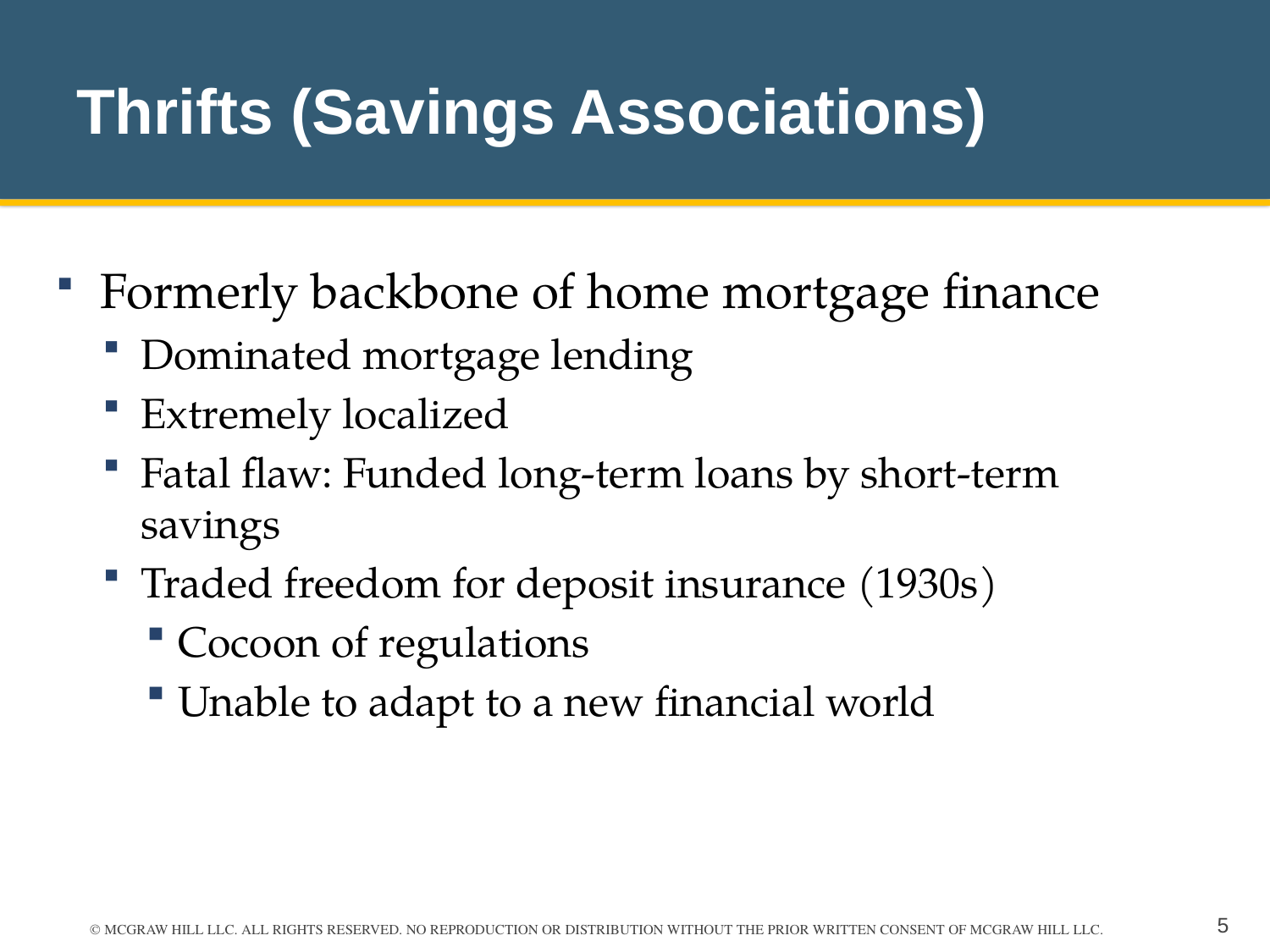

# Thrifts (Savings Associations)
Formerly backbone of home mortgage finance
Dominated mortgage lending
Extremely localized
Fatal flaw: Funded long-term loans by short-term savings
Traded freedom for deposit insurance (1930s)
Cocoon of regulations
Unable to adapt to a new financial world
© MCGRAW HILL LLC. ALL RIGHTS RESERVED. NO REPRODUCTION OR DISTRIBUTION WITHOUT THE PRIOR WRITTEN CONSENT OF MCGRAW HILL LLC.
5